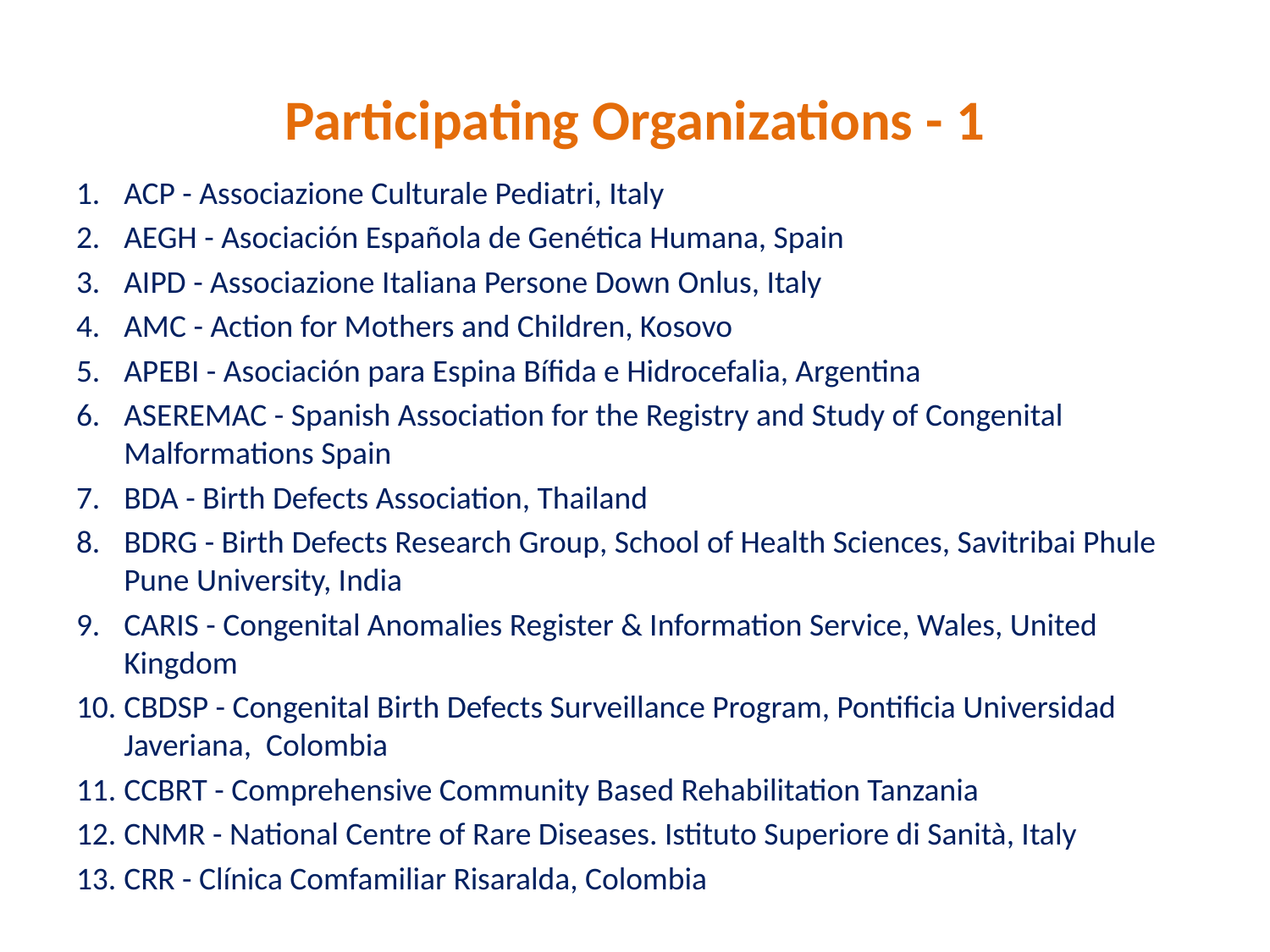

# Participating Organizations - 1
ACP - Associazione Culturale Pediatri, Italy
AEGH - Asociación Española de Genética Humana, Spain
AIPD - Associazione Italiana Persone Down Onlus, Italy
AMC - Action for Mothers and Children, Kosovo
APEBI - Asociación para Espina Bífida e Hidrocefalia, Argentina
ASEREMAC - Spanish Association for the Registry and Study of Congenital Malformations Spain
BDA - Birth Defects Association, Thailand
BDRG - Birth Defects Research Group, School of Health Sciences, Savitribai Phule Pune University, India
CARIS - Congenital Anomalies Register & Information Service, Wales, United Kingdom
CBDSP - Congenital Birth Defects Surveillance Program, Pontificia Universidad Javeriana,  Colombia
CCBRT - Comprehensive Community Based Rehabilitation Tanzania
CNMR - National Centre of Rare Diseases. Istituto Superiore di Sanità, Italy
CRR - Clínica Comfamiliar Risaralda, Colombia